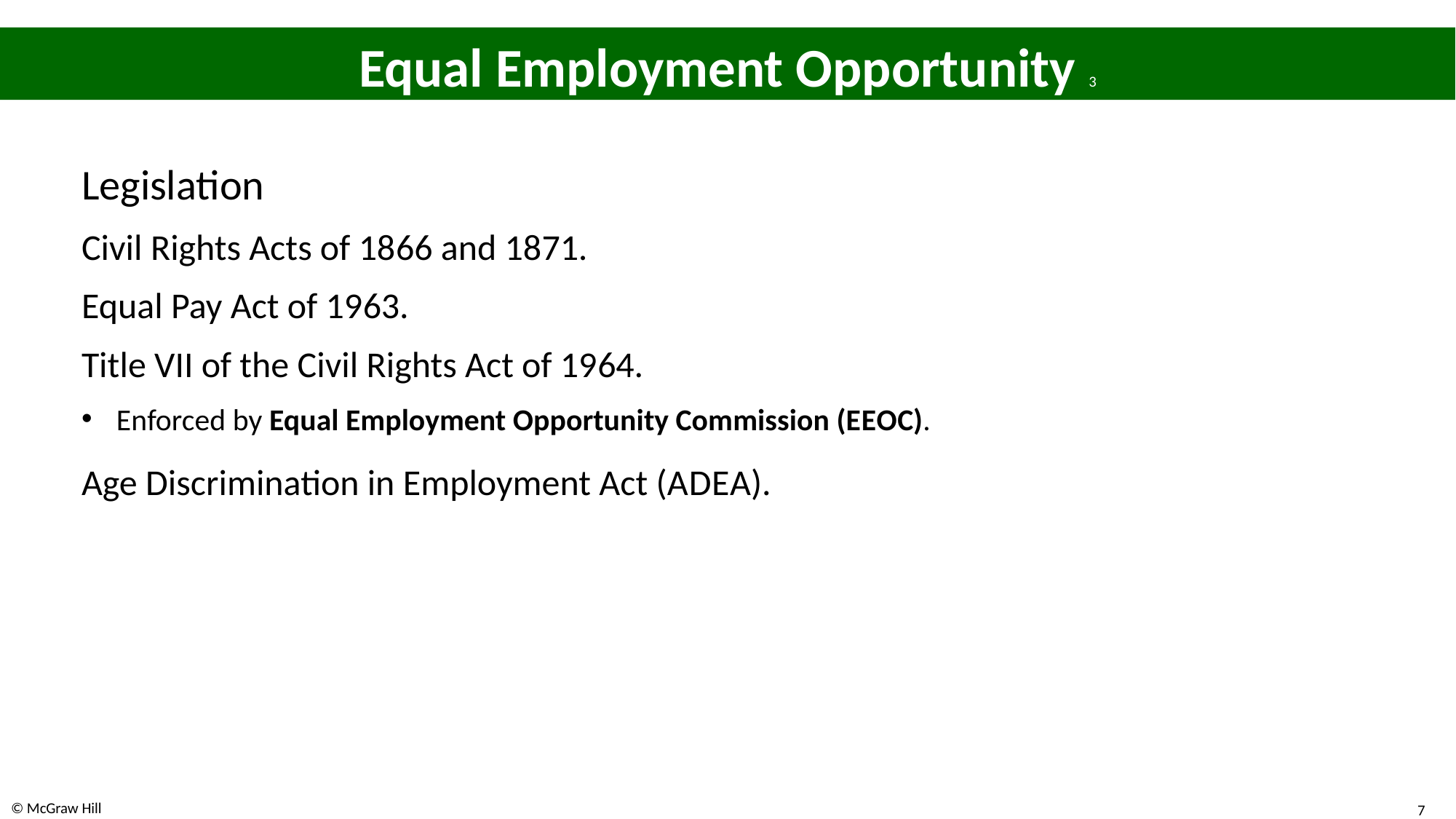

# Equal Employment Opportunity 3
Legislation
Civil Rights Acts of 18 66 and 18 71.
Equal Pay Act of 19 63.
Title VII of the Civil Rights Act of 19 64.
Enforced by Equal Employment Opportunity Commission (E E O C).
Age Discrimination in Employment Act (A D E A).